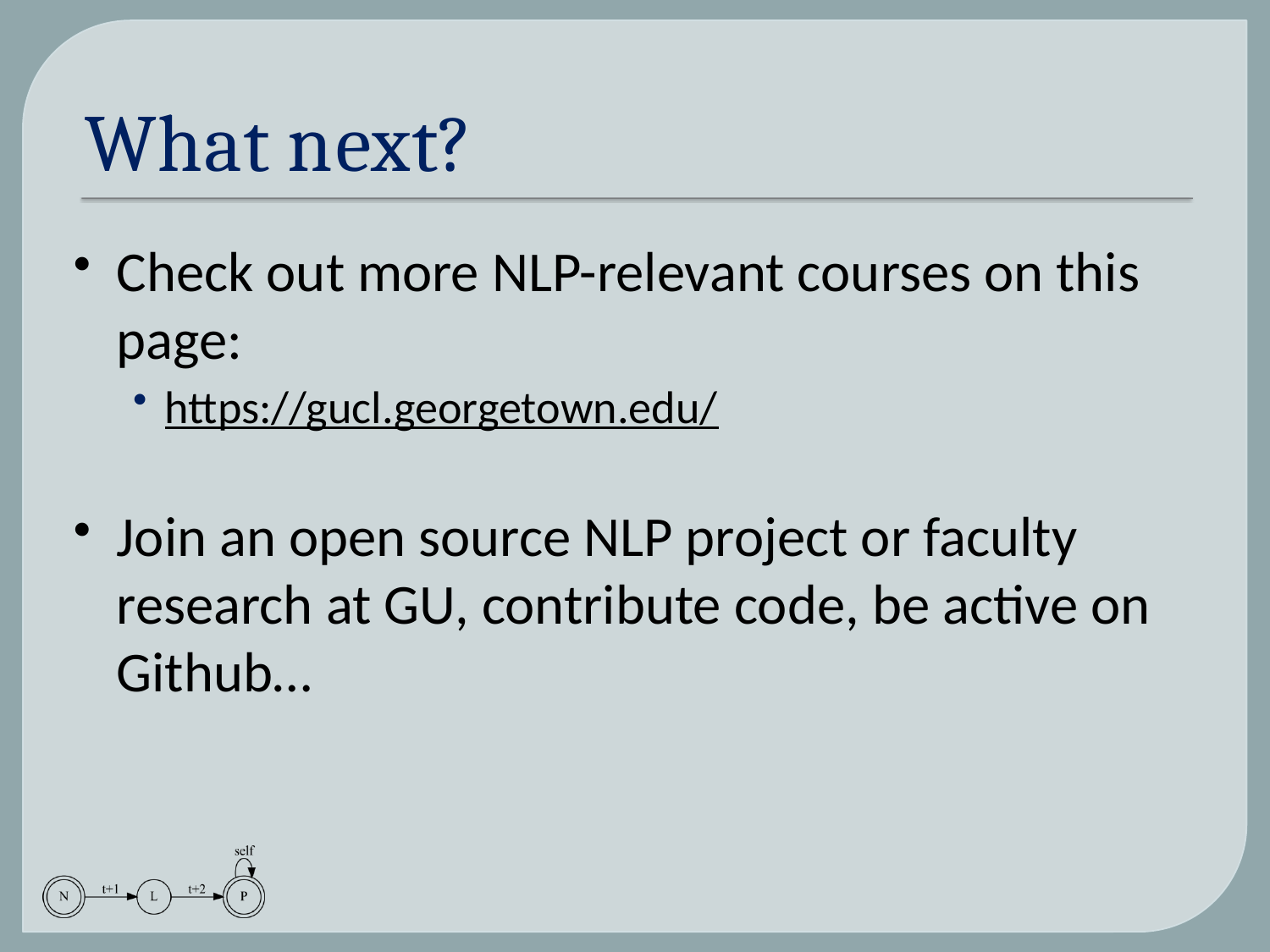

# What next?
Check out more NLP-relevant courses on this page:
https://gucl.georgetown.edu/

Join an open source NLP project or faculty research at GU, contribute code, be active on Github…